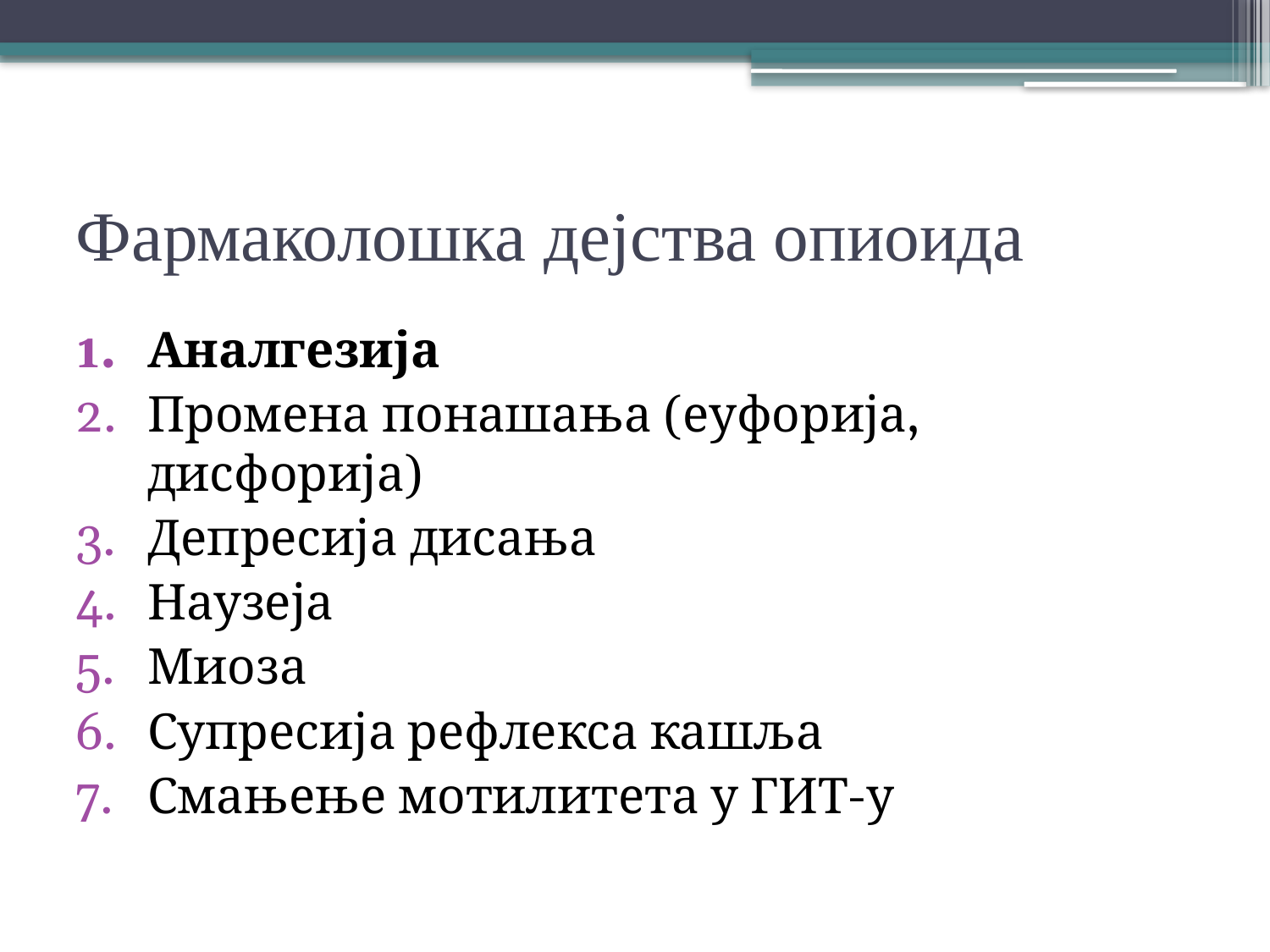

# Фармаколошка дејства опиоида
Аналгезија
Промена понашања (еуфорија, дисфорија)
Депресија дисања
Наузеја
Миоза
Супресија рефлекса кашља
Смањење мотилитета у ГИТ-у